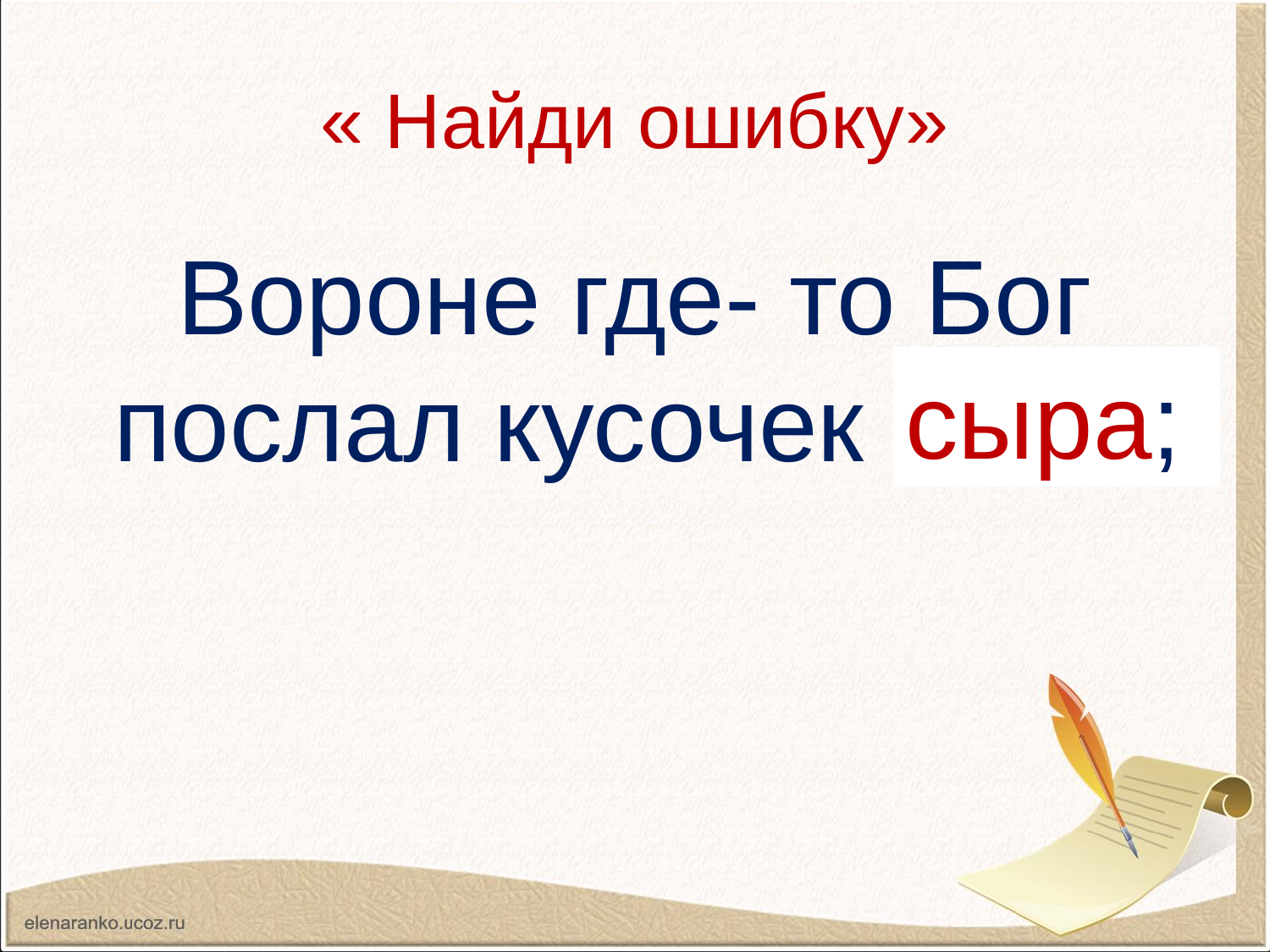

# « Найди ошибку»
Вороне где- то Бог послал кусочек сала;
сыра;